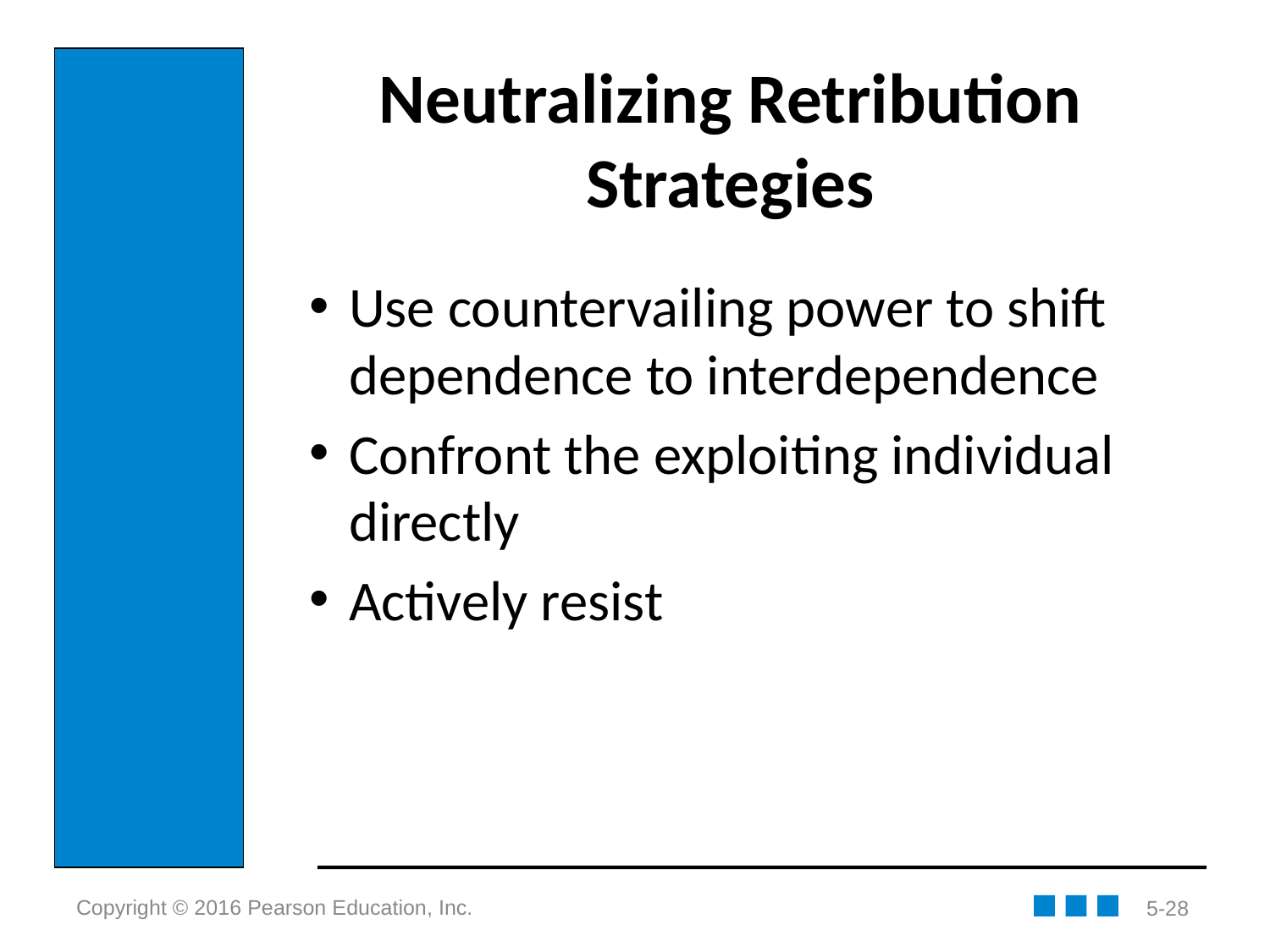

# Neutralizing Retribution Strategies

Use countervailing power to shift dependence to interdependence
Confront the exploiting individual directly
Actively resist

5-28
Copyright © 2016 Pearson Education, Inc.